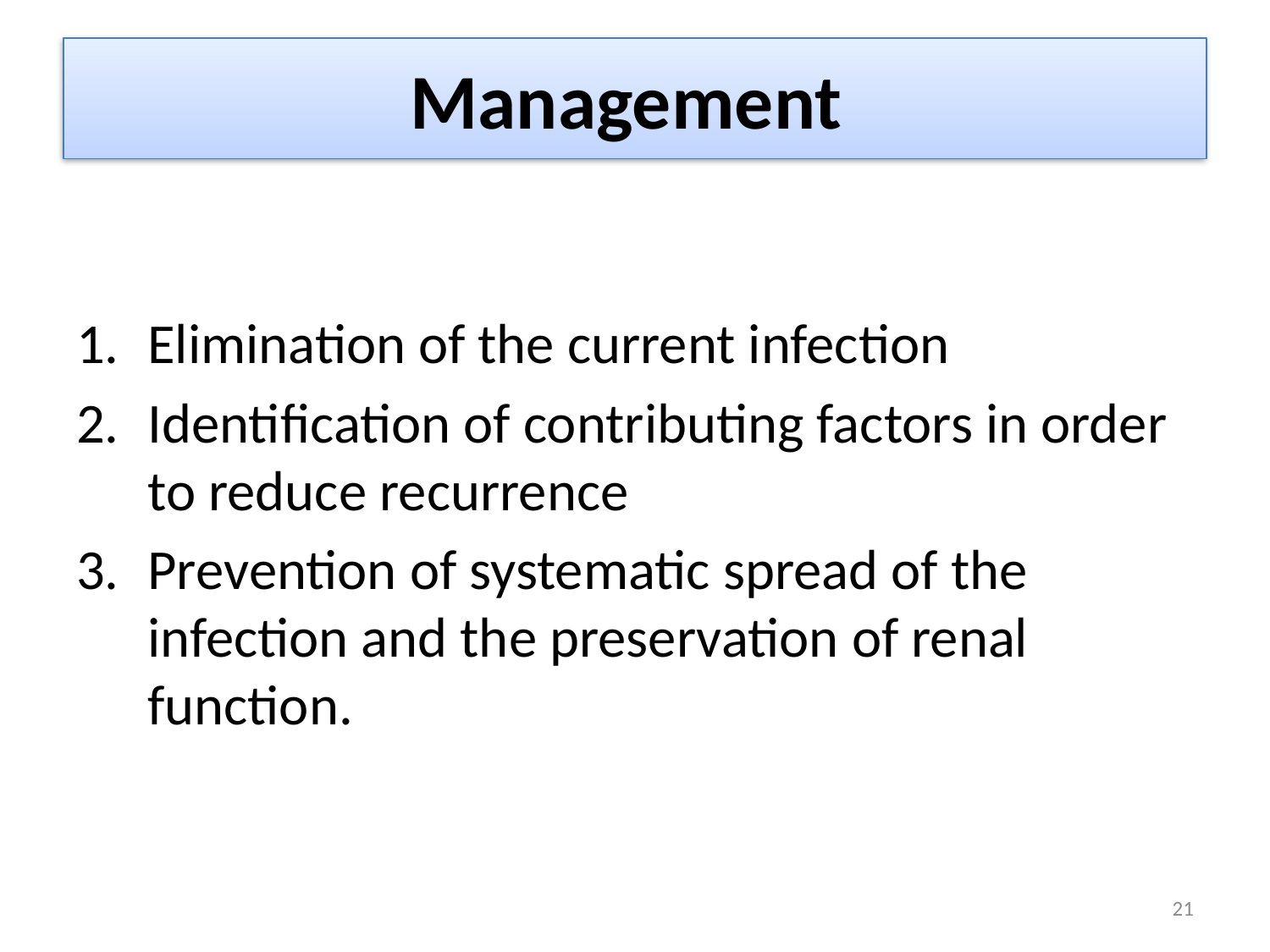

# Management

Elimination of the current infection
Identification of contributing factors in order to reduce recurrence
Prevention of systematic spread of the infection and the preservation of renal function.

21